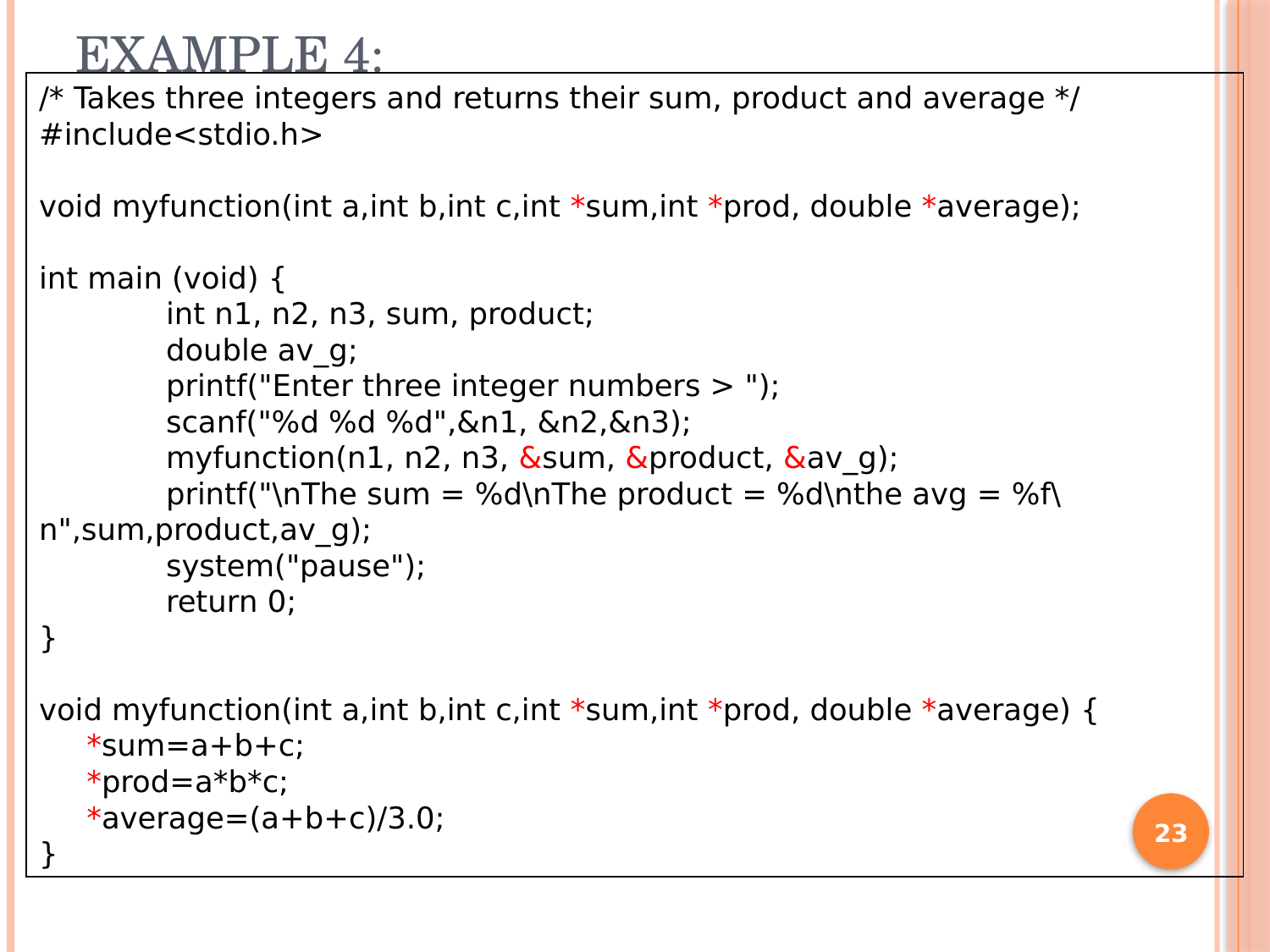

# Example 4:
/* Takes three integers and returns their sum, product and average */
#include<stdio.h>

void myfunction(int a,int b,int c,int *sum,int *prod, double *average);

int main (void) {
	int n1, n2, n3, sum, product;
	double av_g;
	printf("Enter three integer numbers > ");
	scanf("%d %d %d",&n1, &n2,&n3);
	myfunction(n1, n2, n3, &sum, &product, &av_g);
	printf("\nThe sum = %d\nThe product = %d\nthe avg = %f\n",sum,product,av_g);
	system("pause");
	return 0;
}

void myfunction(int a,int b,int c,int *sum,int *prod, double *average) {
     *sum=a+b+c;
     *prod=a*b*c;
     *average=(a+b+c)/3.0;
}
23